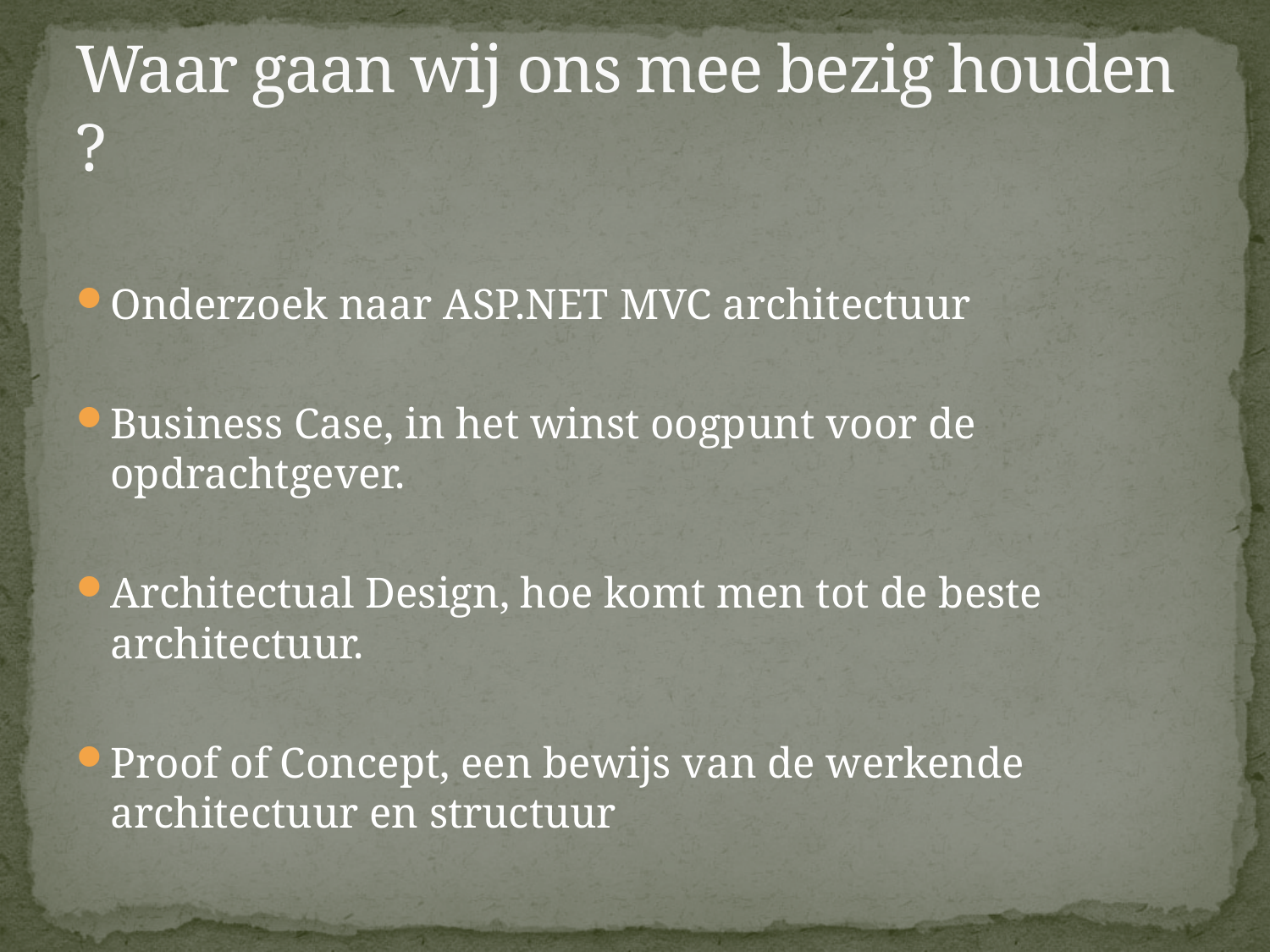

# Waar gaan wij ons mee bezig houden	?

Onderzoek naar ASP.NET MVC architectuur

Business Case, in het winst oogpunt voor de opdrachtgever.

Architectual Design, hoe komt men tot de beste architectuur.

Proof of Concept, een bewijs van de werkende architectuur en structuur